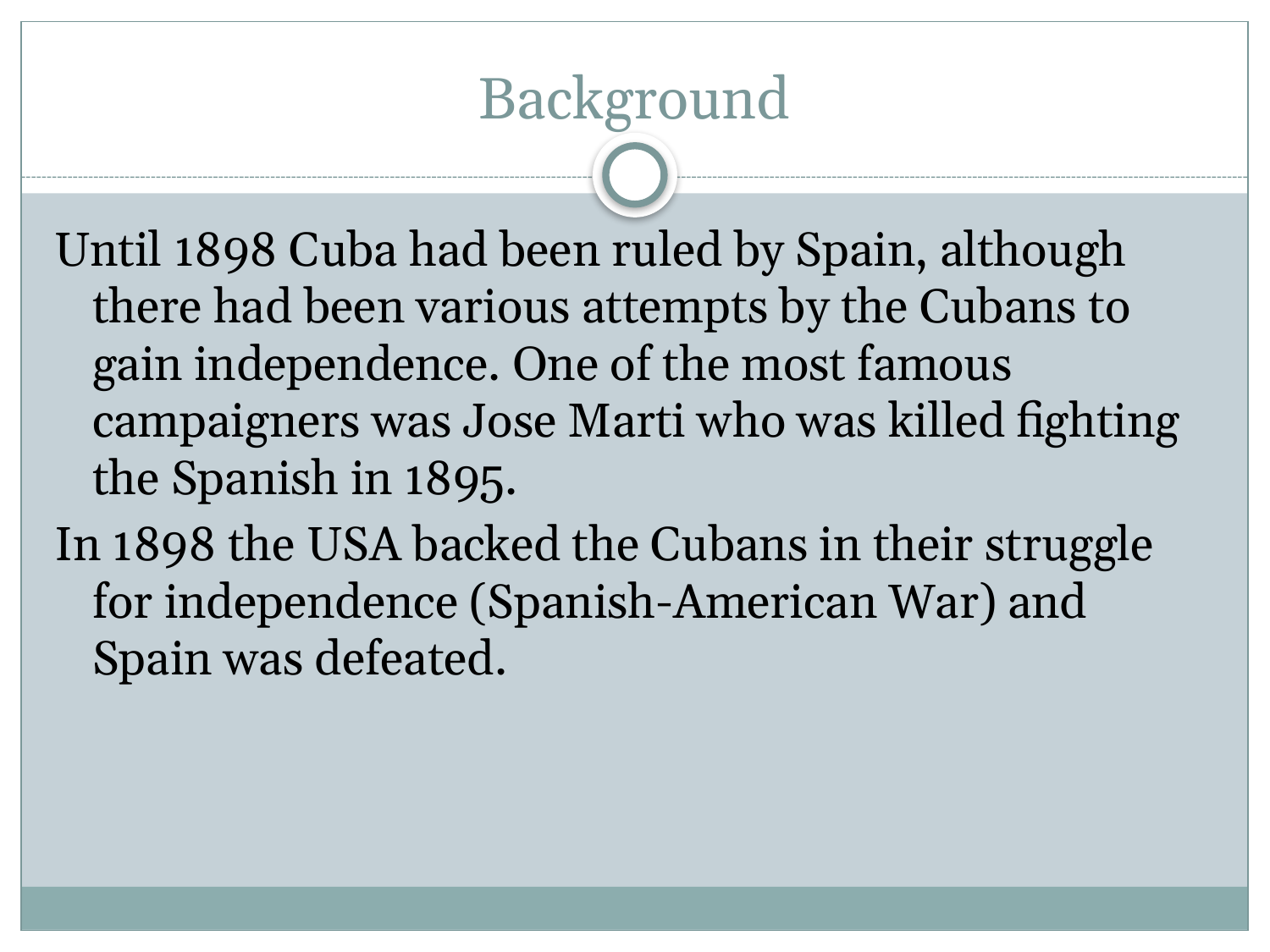

# Background
Until 1898 Cuba had been ruled by Spain, although there had been various attempts by the Cubans to gain independence. One of the most famous campaigners was Jose Marti who was killed fighting the Spanish in 1895.
In 1898 the USA backed the Cubans in their struggle for independence (Spanish-American War) and Spain was defeated.